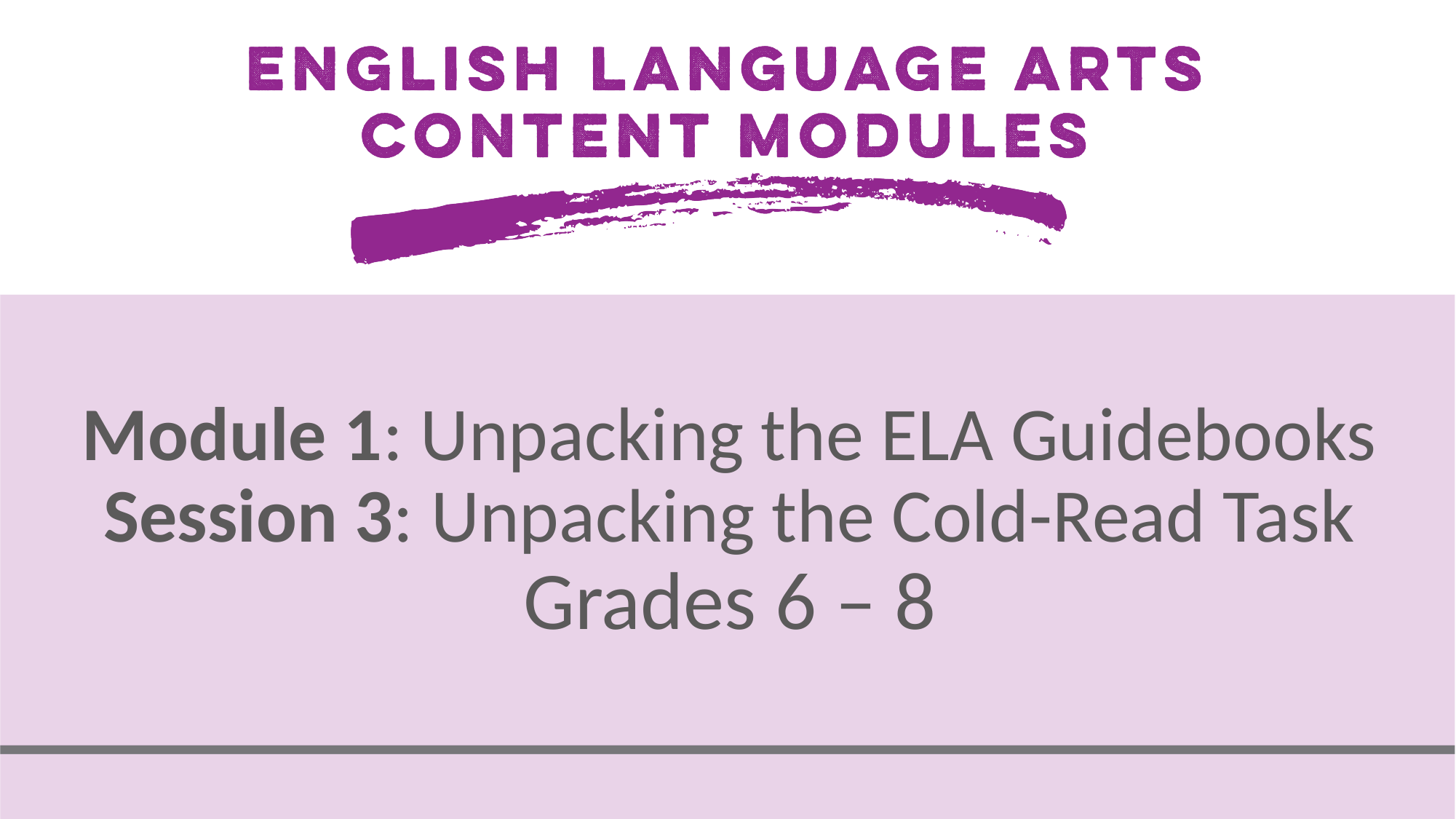

# Module 1: Unpacking the ELA Guidebooks Session 3: Unpacking the Cold-Read Task Grades 6 – 8